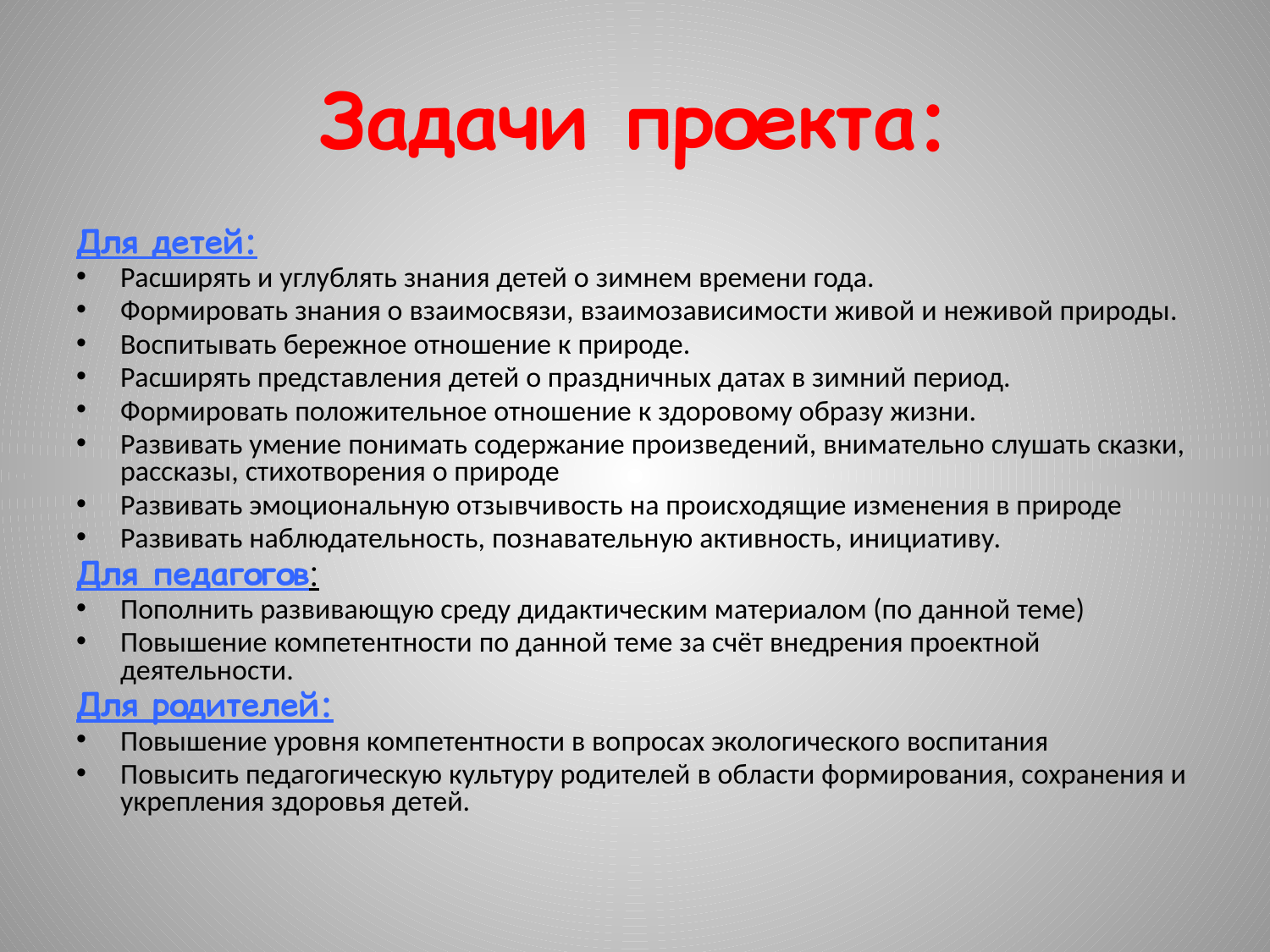

# Задачи проекта:
Для детей:
Расширять и углублять знания детей о зимнем времени года.
Формировать знания о взаимосвязи, взаимозависимости живой и неживой природы.
Воспитывать бережное отношение к природе.
Расширять представления детей о праздничных датах в зимний период.
Формировать положительное отношение к здоровому образу жизни.
Развивать умение понимать содержание произведений, внимательно слушать сказки, рассказы, стихотворения о природе
Развивать эмоциональную отзывчивость на происходящие изменения в природе
Развивать наблюдательность, познавательную активность, инициативу.
Для педагогов:
Пополнить развивающую среду дидактическим материалом (по данной теме)
Повышение компетентности по данной теме за счёт внедрения проектной деятельности.
Для родителей:
Повышение уровня компетентности в вопросах экологического воспитания
Повысить педагогическую культуру родителей в области формирования, сохранения и укрепления здоровья детей.